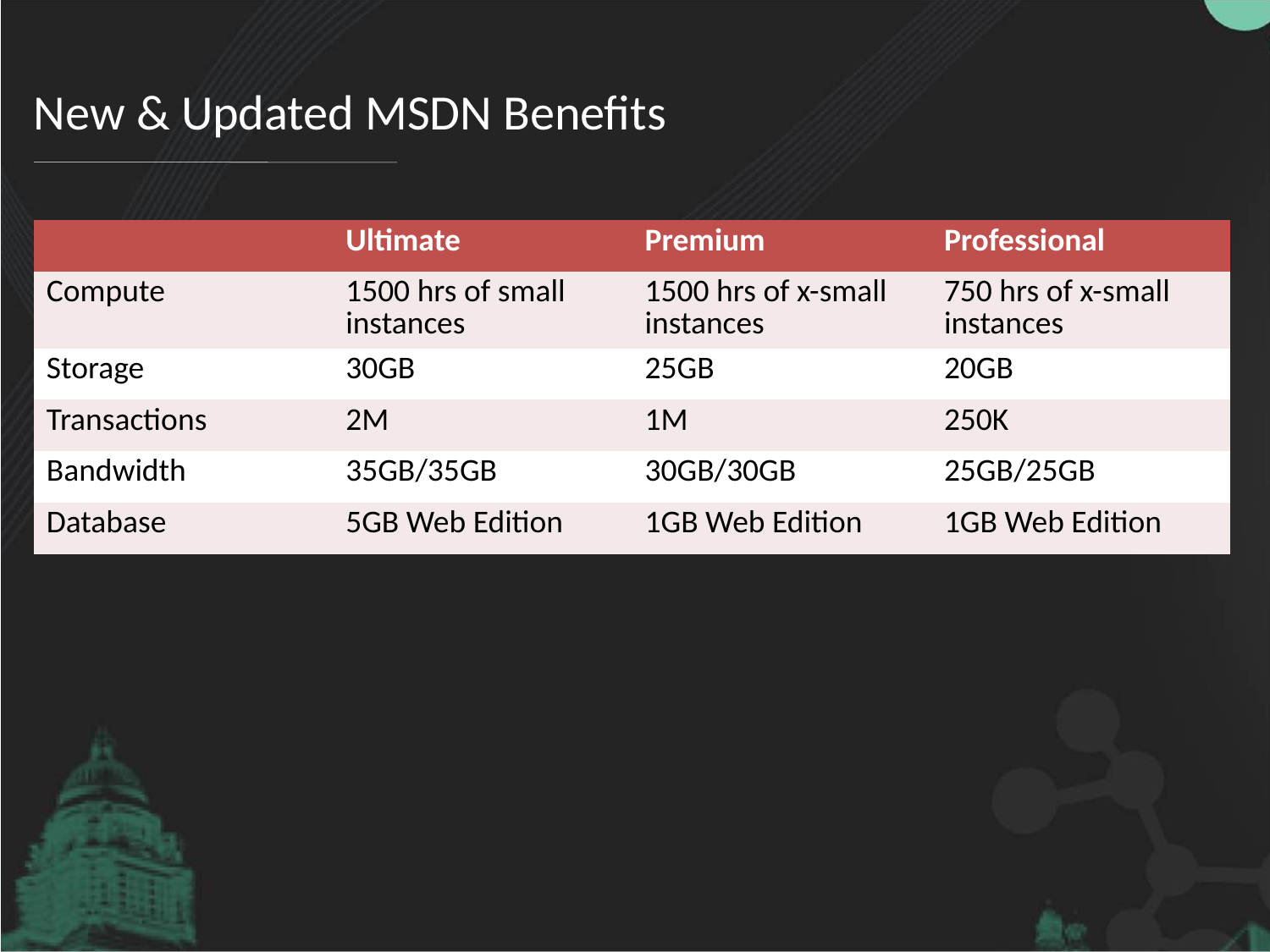

# New & Updated MSDN Benefits
|  | Ultimate | Premium | Professional |
| --- | --- | --- | --- |
| Compute | 1500 hrs of small instances | 1500 hrs of x-small instances | 750 hrs of x-small instances |
| Storage | 30GB | 25GB | 20GB |
| Transactions | 2M | 1M | 250K |
| Bandwidth | 35GB/35GB | 30GB/30GB | 25GB/25GB |
| Database | 5GB Web Edition | 1GB Web Edition | 1GB Web Edition |